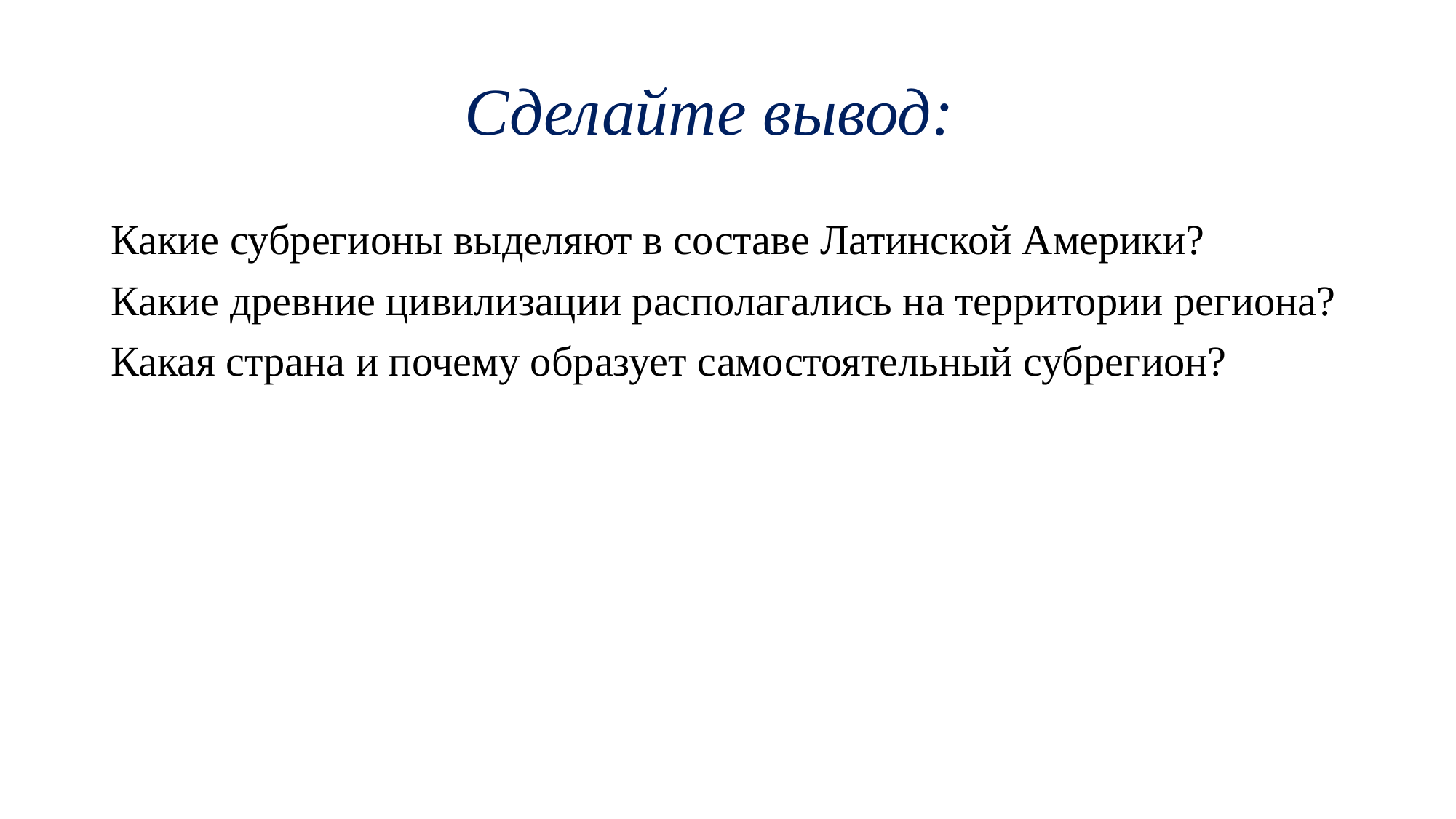

# Сделайте вывод:
Какие субрегионы выделяют в составе Латинской Америки?
Какие древние цивилизации располагались на территории региона?
Какая страна и почему образует самостоятельный субрегион?